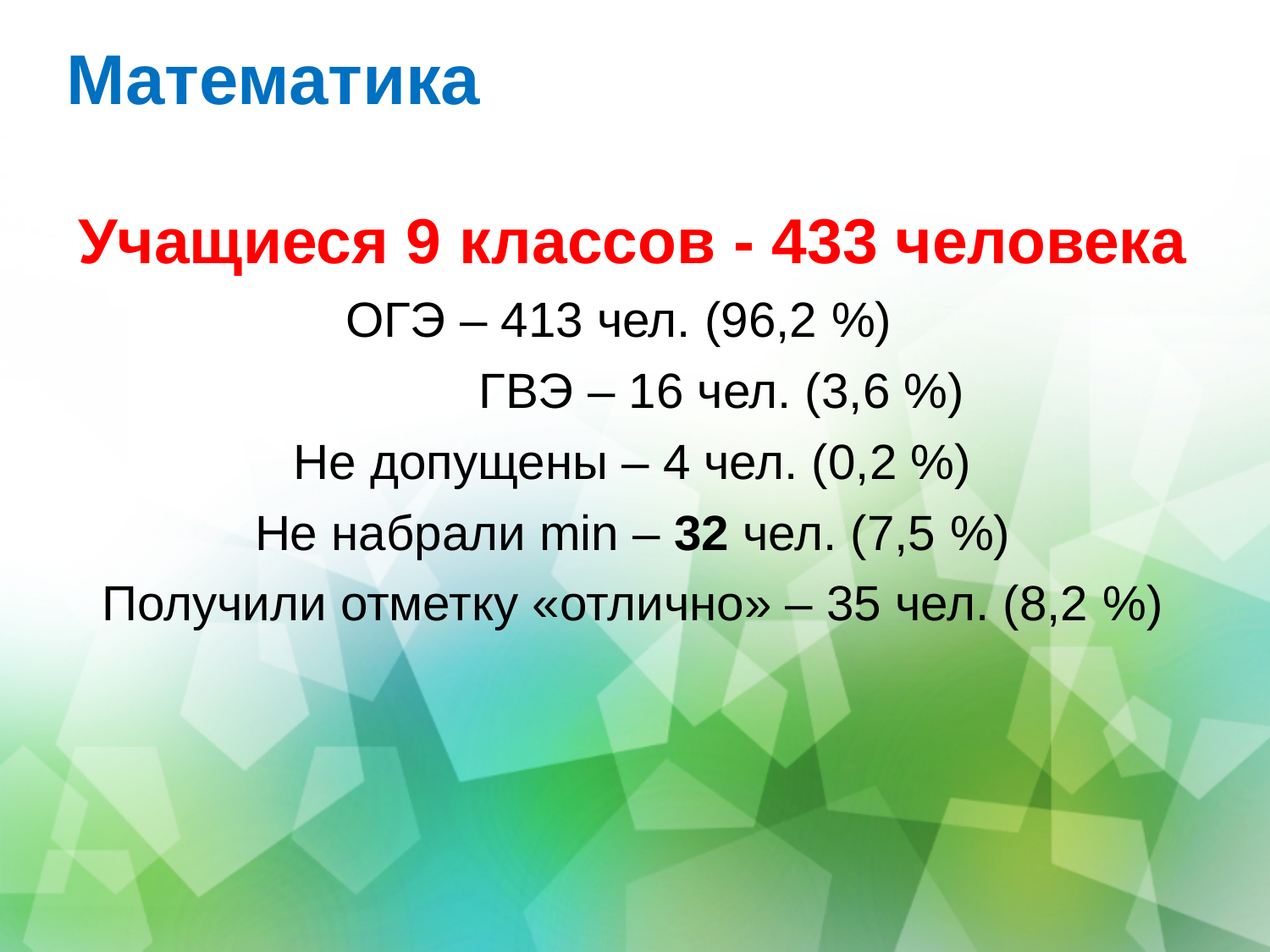

# Математика
Учащиеся 9 классов - 433 человека
ОГЭ – 413 чел. (96,2 %)
             ГВЭ – 16 чел. (3,6 %)
Не допущены – 4 чел. (0,2 %)
Не набрали min – 32 чел. (7,5 %)
Получили отметку «отлично» – 35 чел. (8,2 %)